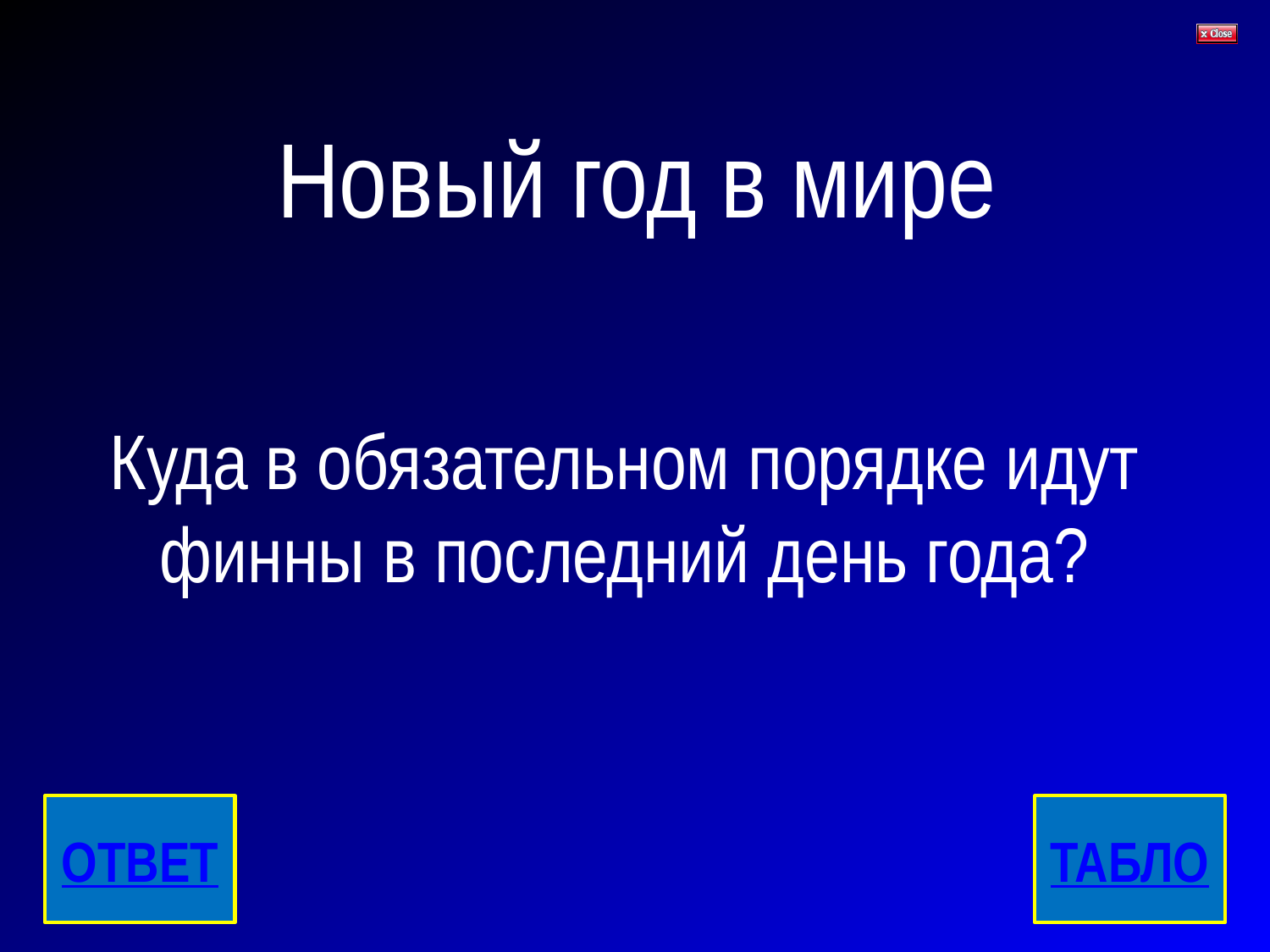

# Новый год в мире

Куда в обязательном порядке идут финны в последний день года?
ОТВЕТ
ТАБЛО